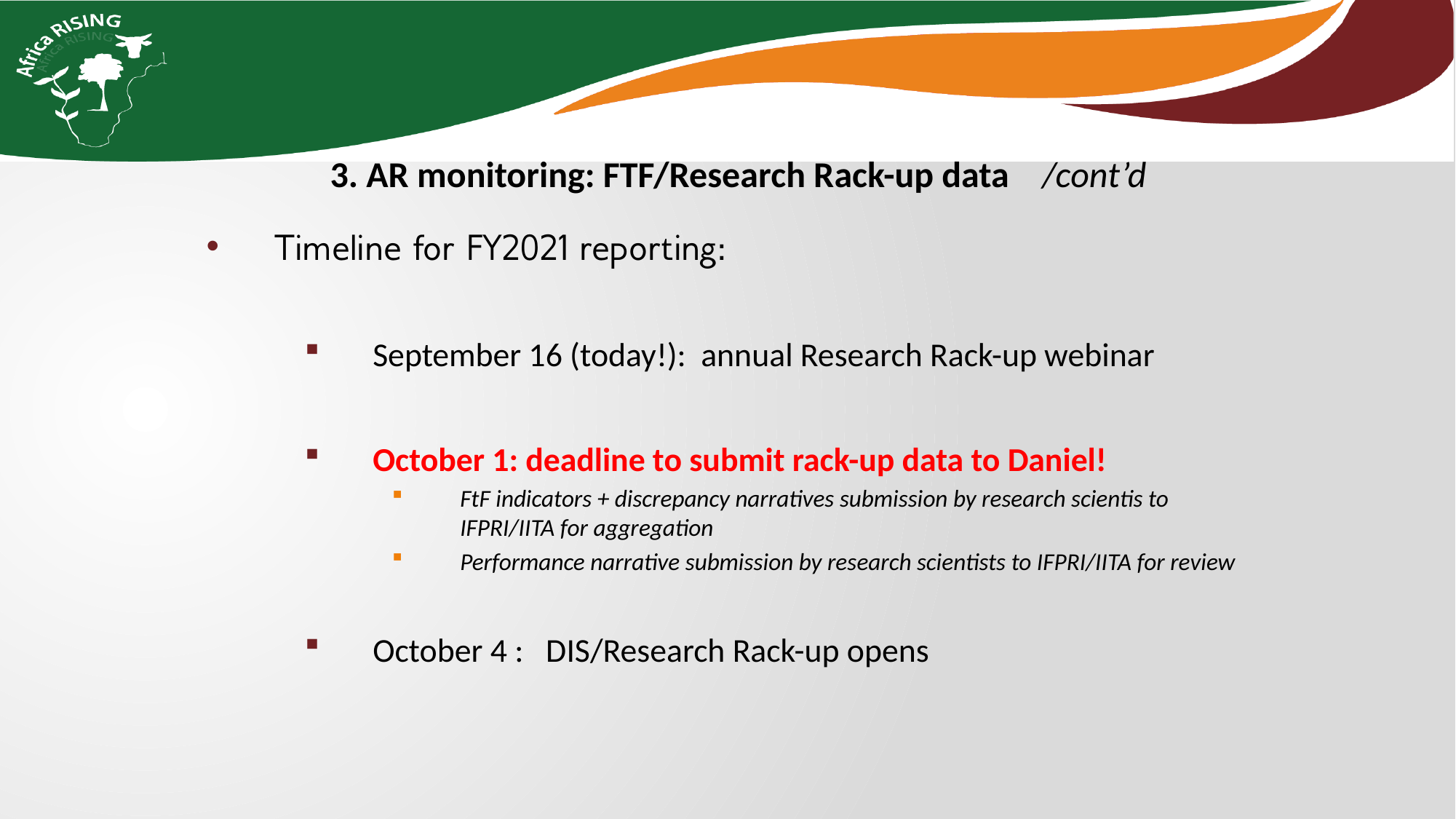

3. AR monitoring: FTF/Research Rack-up data    /cont’d

Timeline for FY2021 reporting:

September 16 (today!):  annual Research Rack-up webinar

October 1: deadline to submit rack-up data to Daniel!
FtF indicators + discrepancy narratives submission by research scientis to IFPRI/IITA for aggregation
Performance narrative submission by research scientists to IFPRI/IITA for review

October 4 :   DIS/Research Rack-up opens